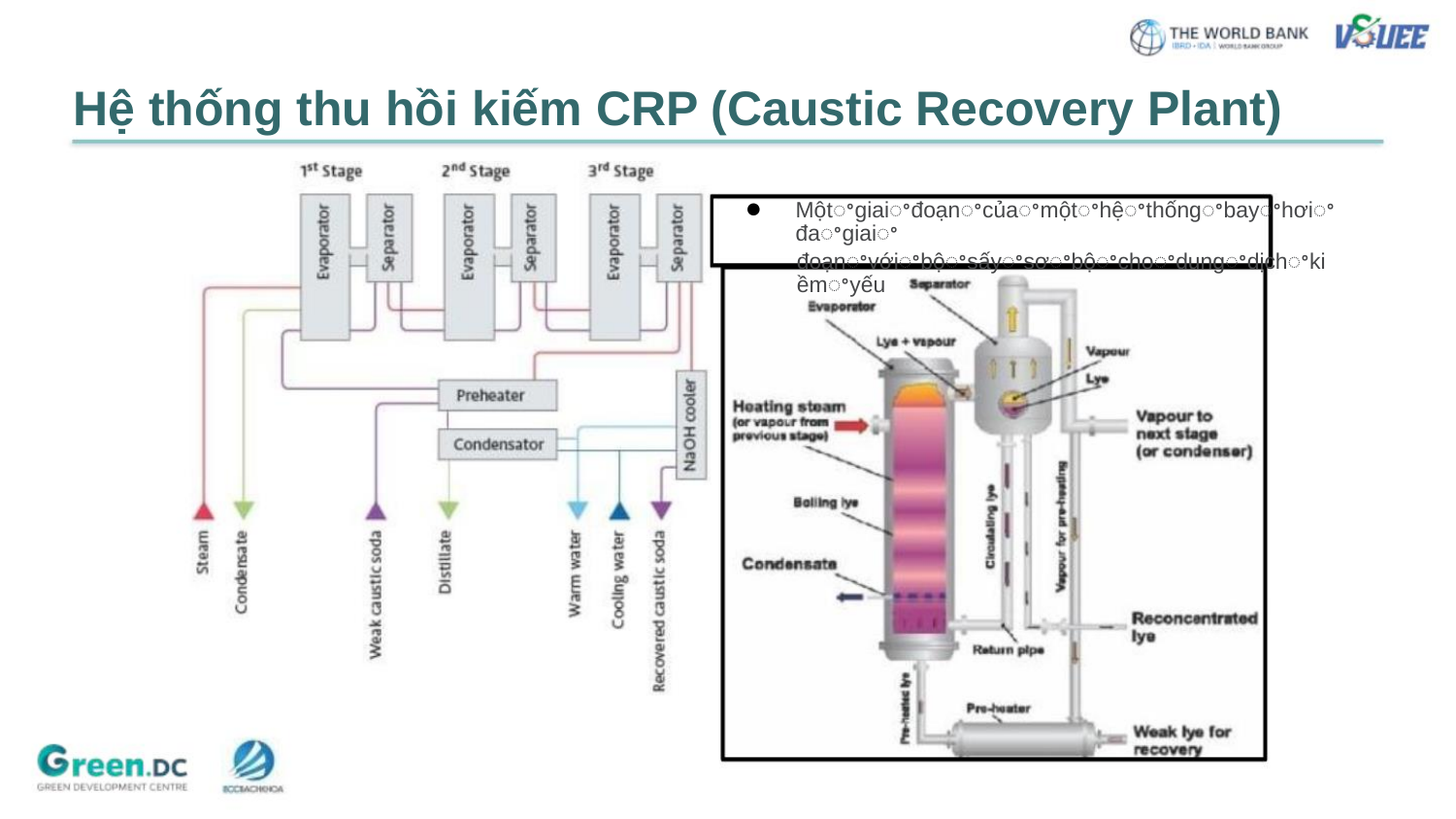

Hệ thống thu hồi kiếm CRP (Caustic Recovery Plant)
●
Mộtꢀgiaiꢀđoạnꢀcủaꢀmộtꢀhệꢀthốngꢀbayꢀhơiꢀđaꢀgiaiꢀ
đoạnꢀvớiꢀbộꢀsấyꢀsơꢀbộꢀchoꢀdungꢀdịchꢀkiềmꢀyếu